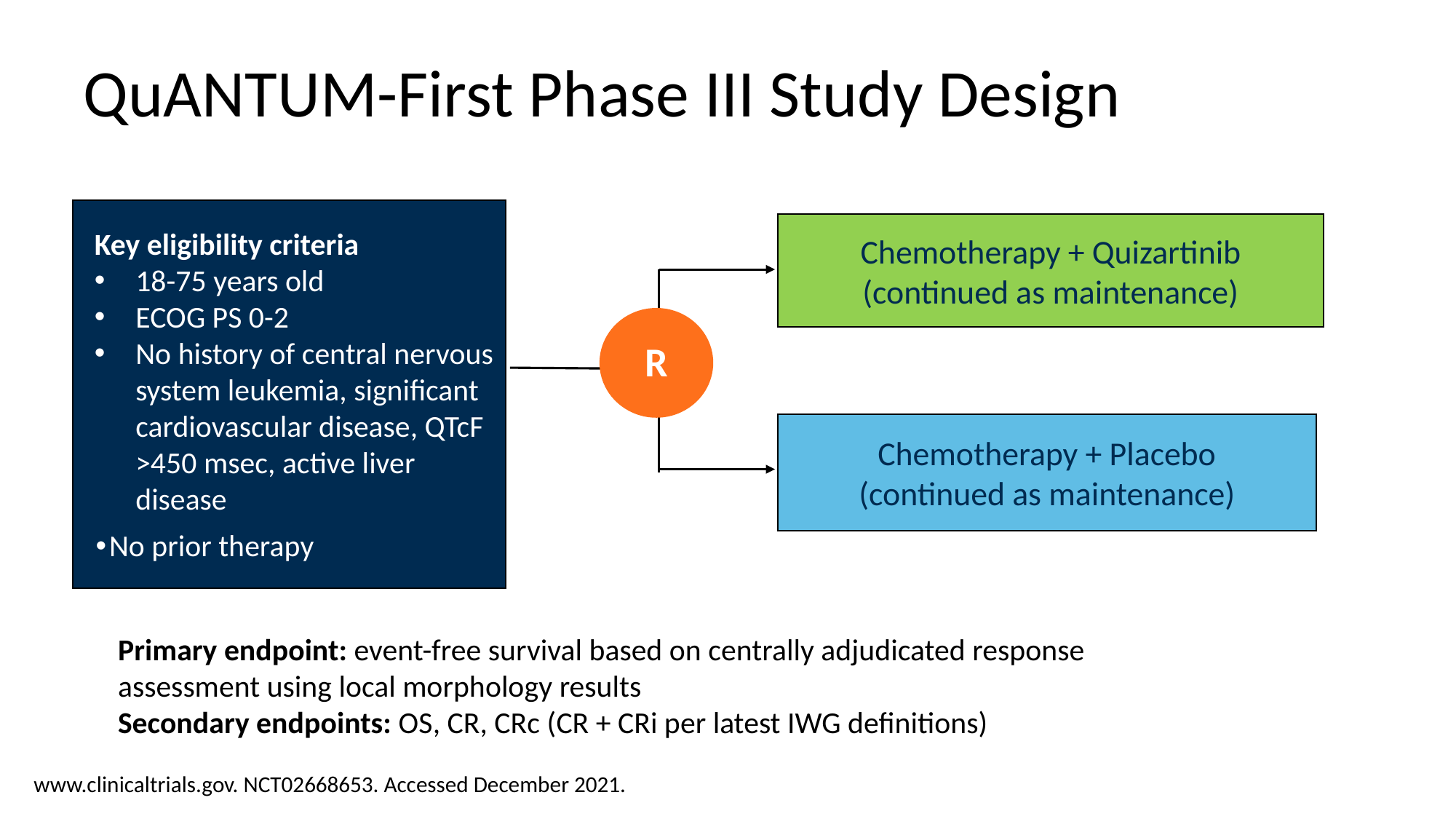

# QuANTUM-First Phase III Study Design
Key eligibility criteria
18-75 years old
ECOG PS 0-2
No history of central nervous system leukemia, significant cardiovascular disease, QTcF >450 msec, active liver disease
No prior therapy
Chemotherapy + Quizartinib
(continued as maintenance)

R
Chemotherapy + Placebo
(continued as maintenance)
Primary endpoint: event-free survival based on centrally adjudicated response assessment using local morphology results
Secondary endpoints: OS, CR, CRc (CR + CRi per latest IWG definitions)
www.clinicaltrials.gov. NCT02668653. Accessed December 2021.